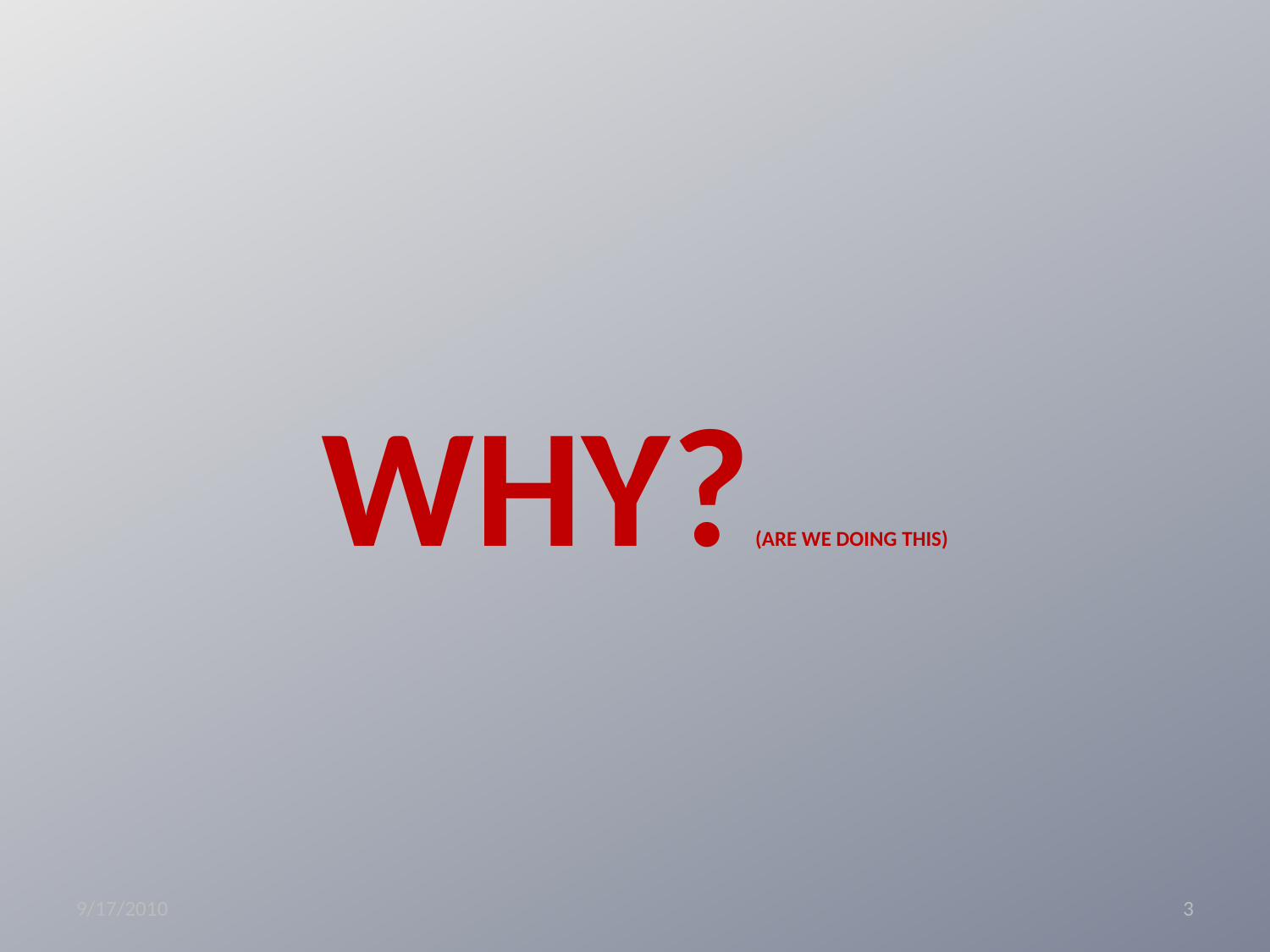

# WHY? (ARE WE DOING THIS)
9/17/2010
3